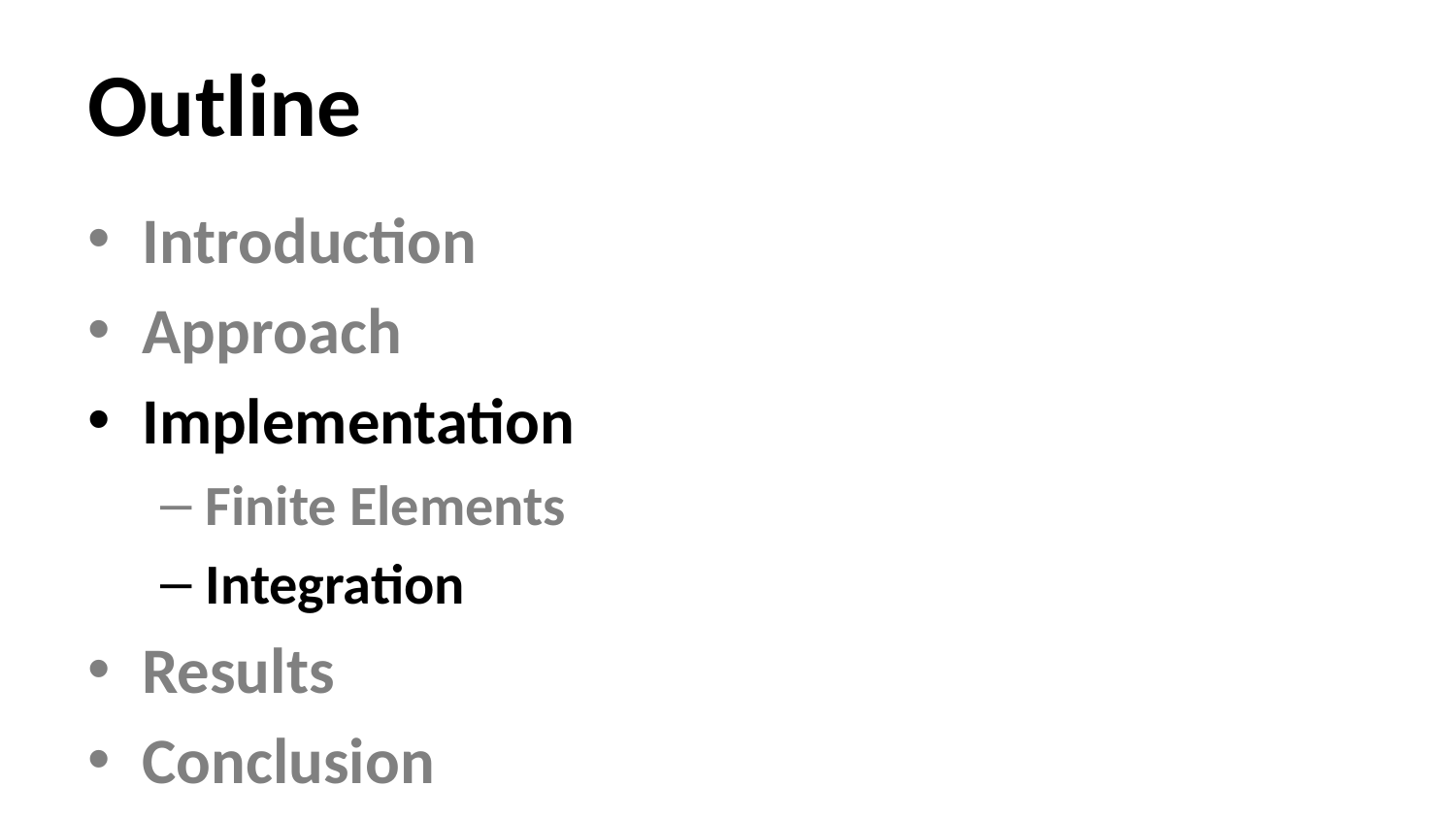

# Outline
Introduction
Approach
Implementation
Finite Elements
Integration
Results
Conclusion